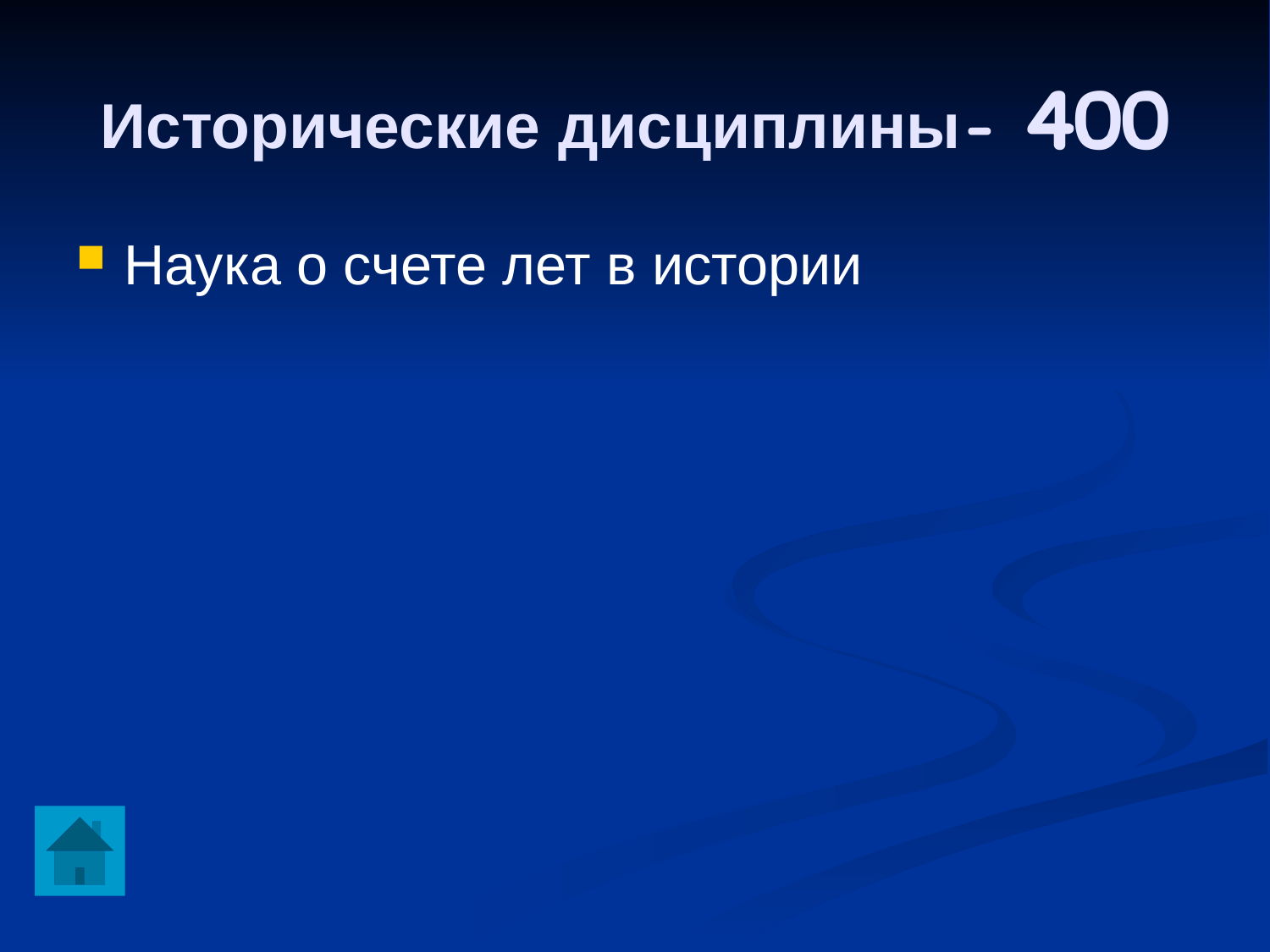

Исторические дисциплины- 400
Наука о счете лет в истории